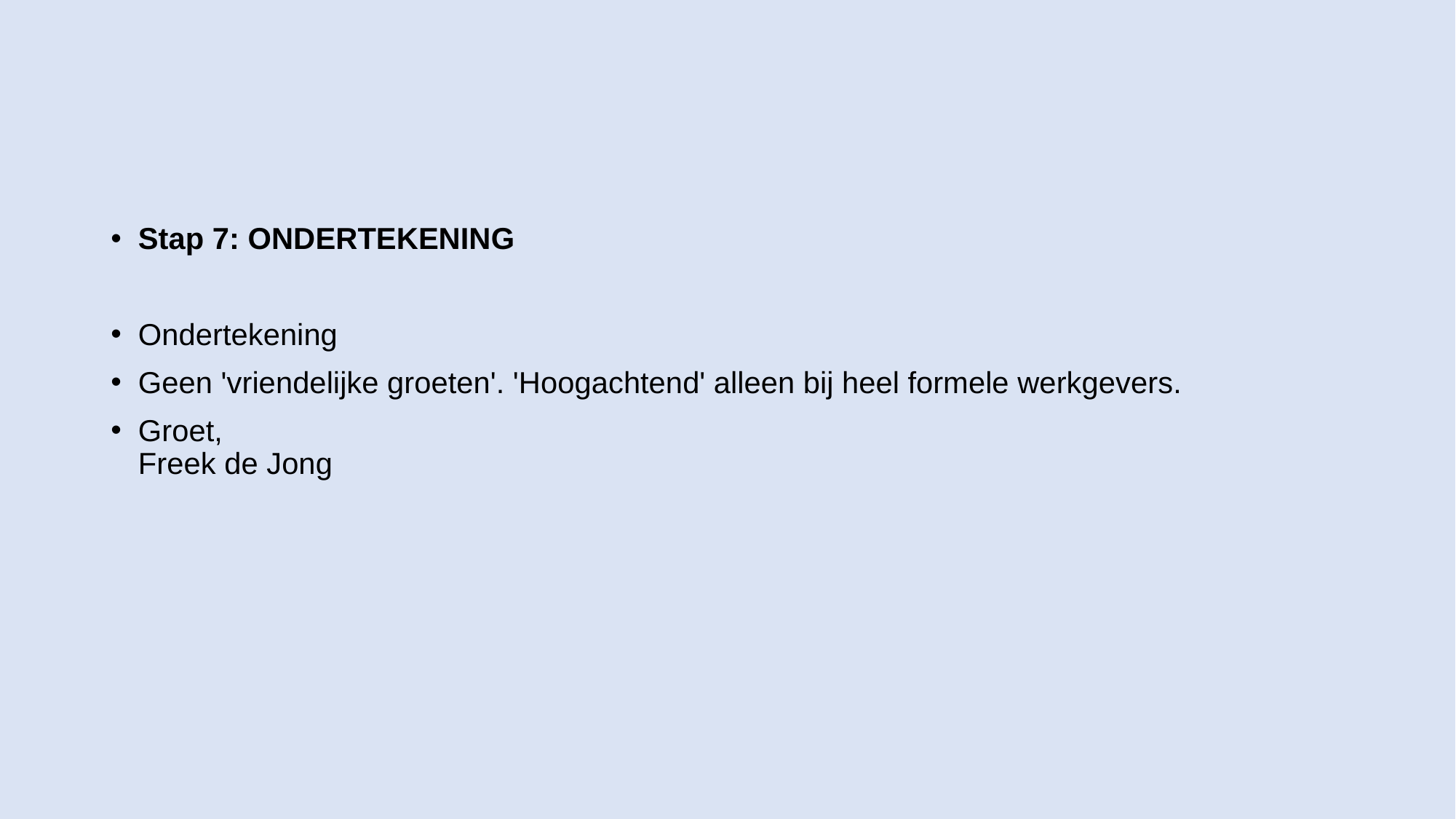

#
Stap 7: ONDERTEKENING

Ondertekening
Geen 'vriendelijke groeten'. 'Hoogachtend' alleen bij heel formele werkgevers.
Groet,
Freek de Jong